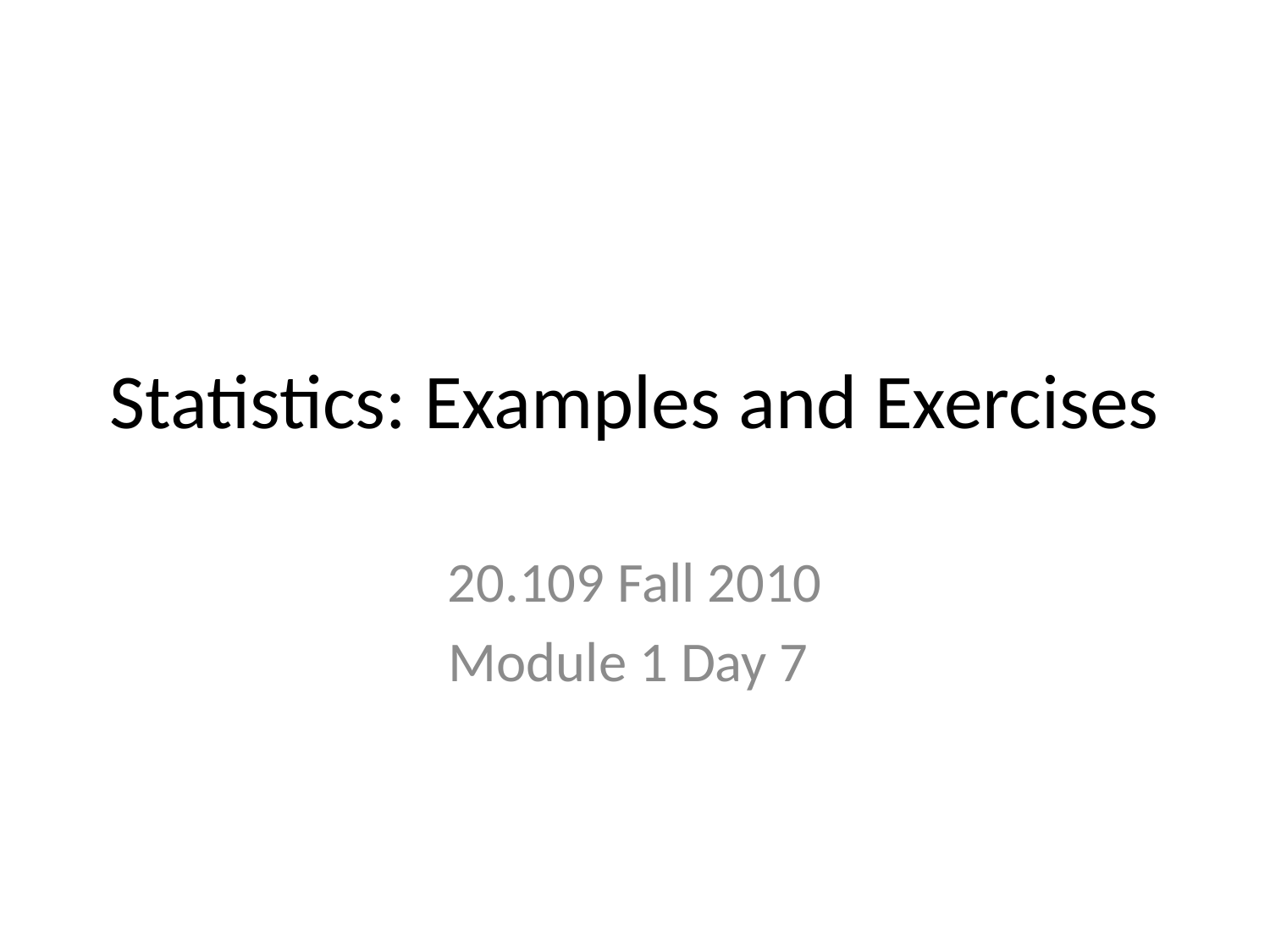

# Statistics: Examples and Exercises
20.109 Fall 2010
Module 1 Day 7